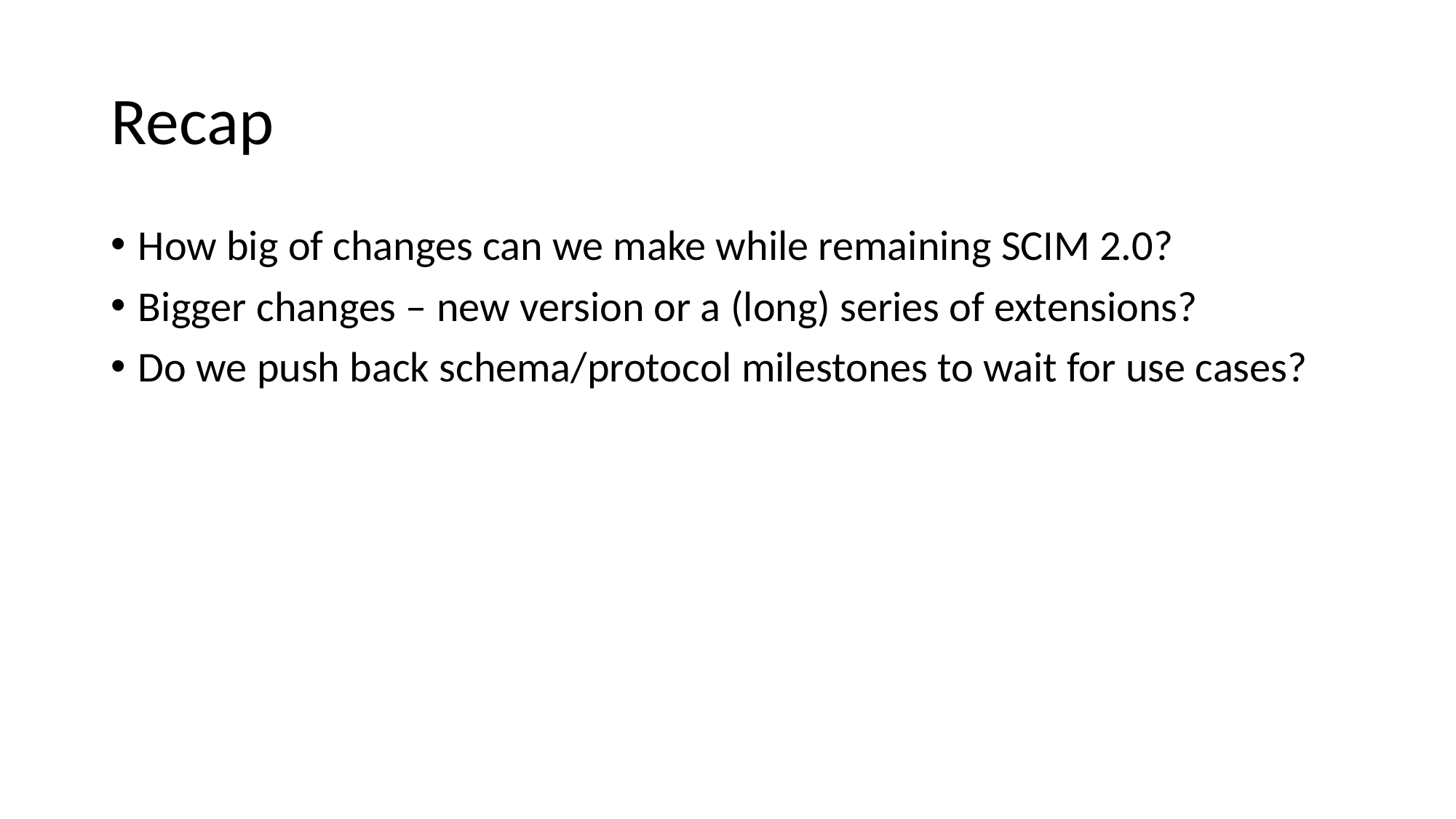

# Recap
How big of changes can we make while remaining SCIM 2.0?
Bigger changes – new version or a (long) series of extensions?
Do we push back schema/protocol milestones to wait for use cases?